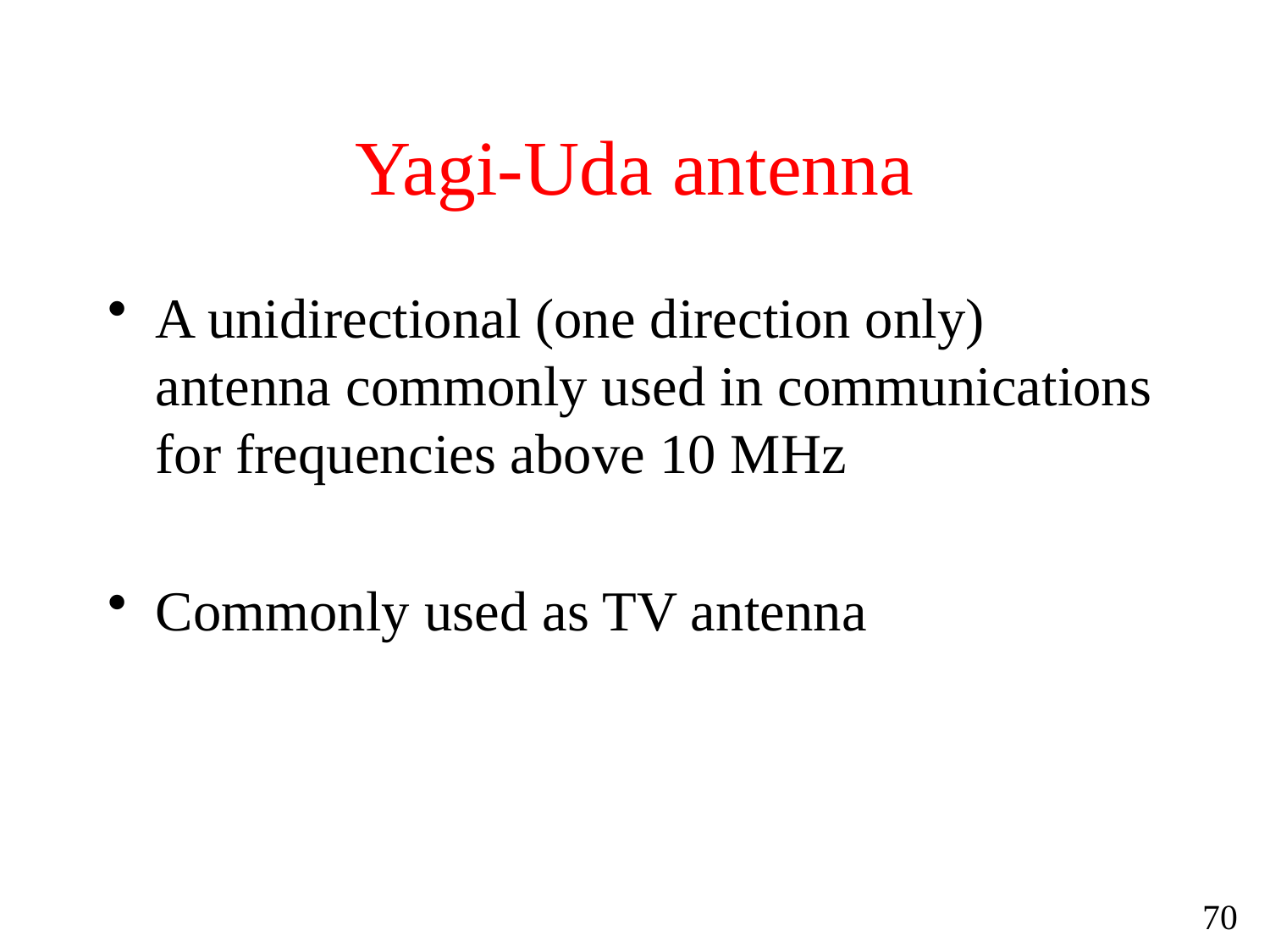

# Yagi-Uda antenna
A unidirectional (one direction only) antenna commonly used in communications for frequencies above 10 MHz

Commonly used as TV antenna